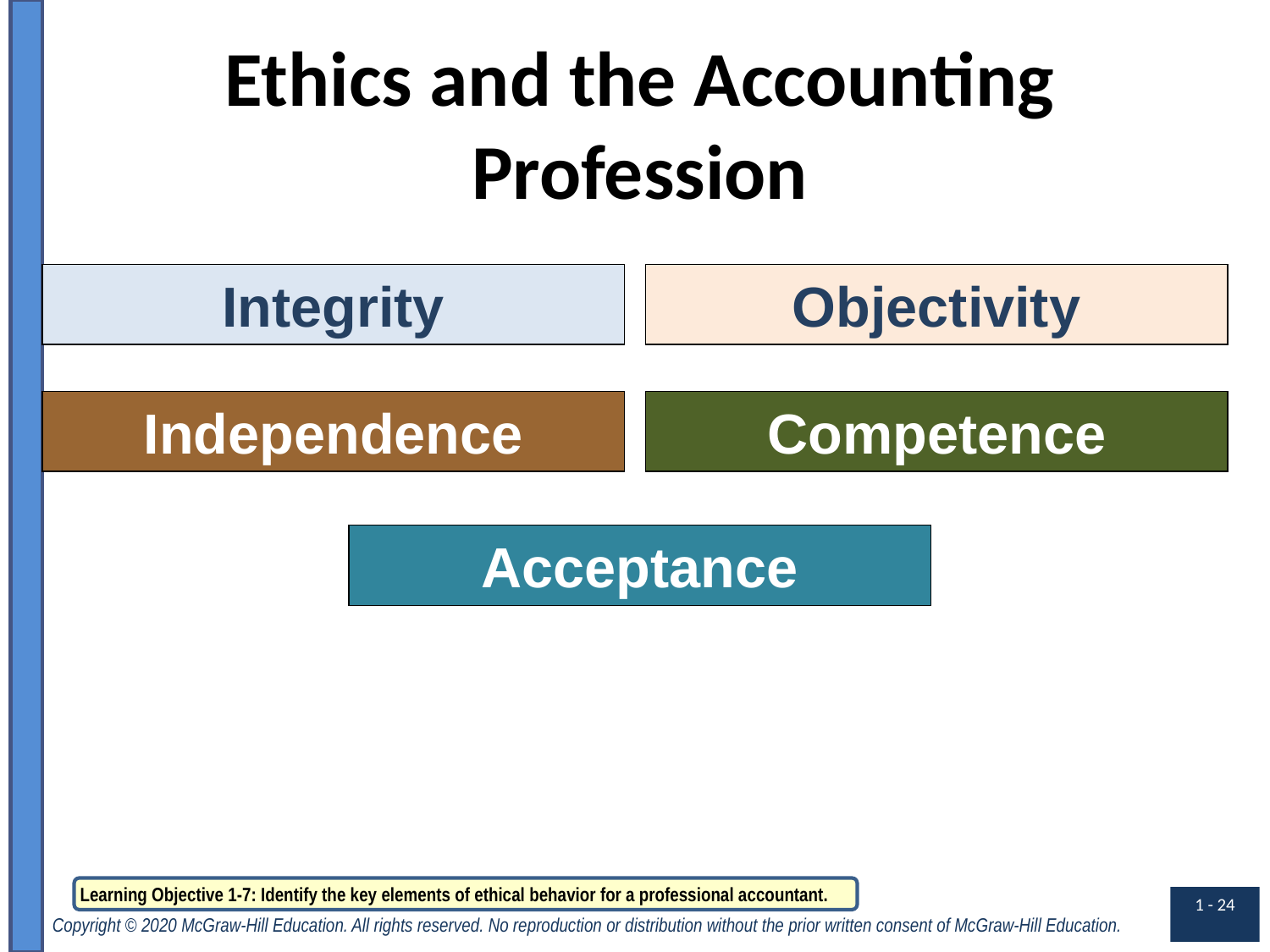

# Ethics and the Accounting Profession
Integrity
Objectivity
Independence
Competence
Acceptance
 Learning Objective 1-7: Identify the key elements of ethical behavior for a professional accountant.